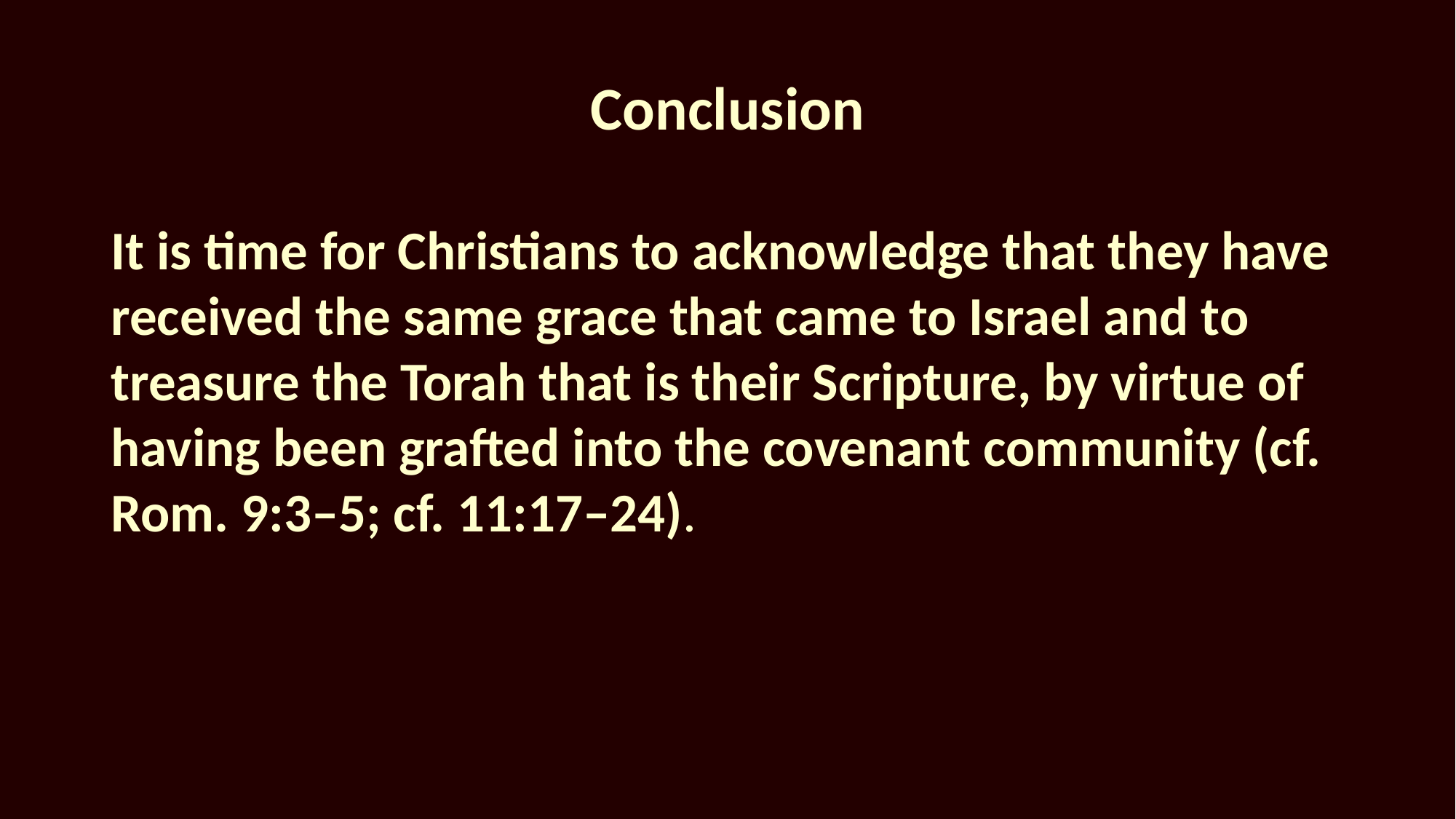

# Conclusion
It is time for Christians to acknowledge that they have received the same grace that came to Israel and to treasure the Torah that is their Scripture, by virtue of having been grafted into the covenant community (cf. Rom. 9:3–5; cf. 11:17–24).